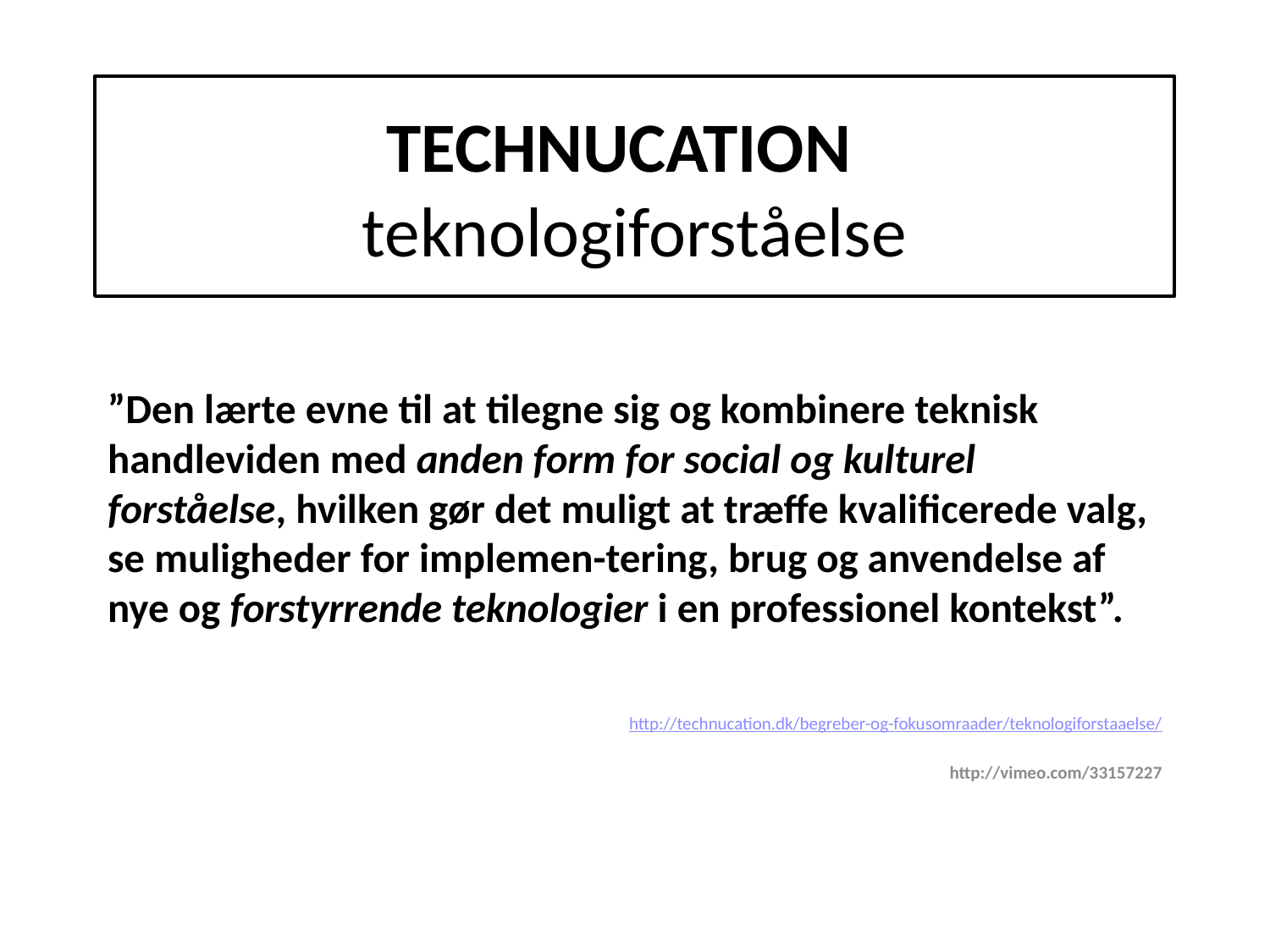

# TECHNUCATION teknologiforståelse
”Den lærte evne til at tilegne sig og kombinere teknisk handleviden med anden form for social og kulturel forståelse, hvilken gør det muligt at træffe kvalificerede valg, se muligheder for implemen-tering, brug og anvendelse af nye og forstyrrende teknologier i en professionel kontekst”.

http://technucation.dk/begreber-og-fokusomraader/teknologiforstaaelse/

http://vimeo.com/33157227